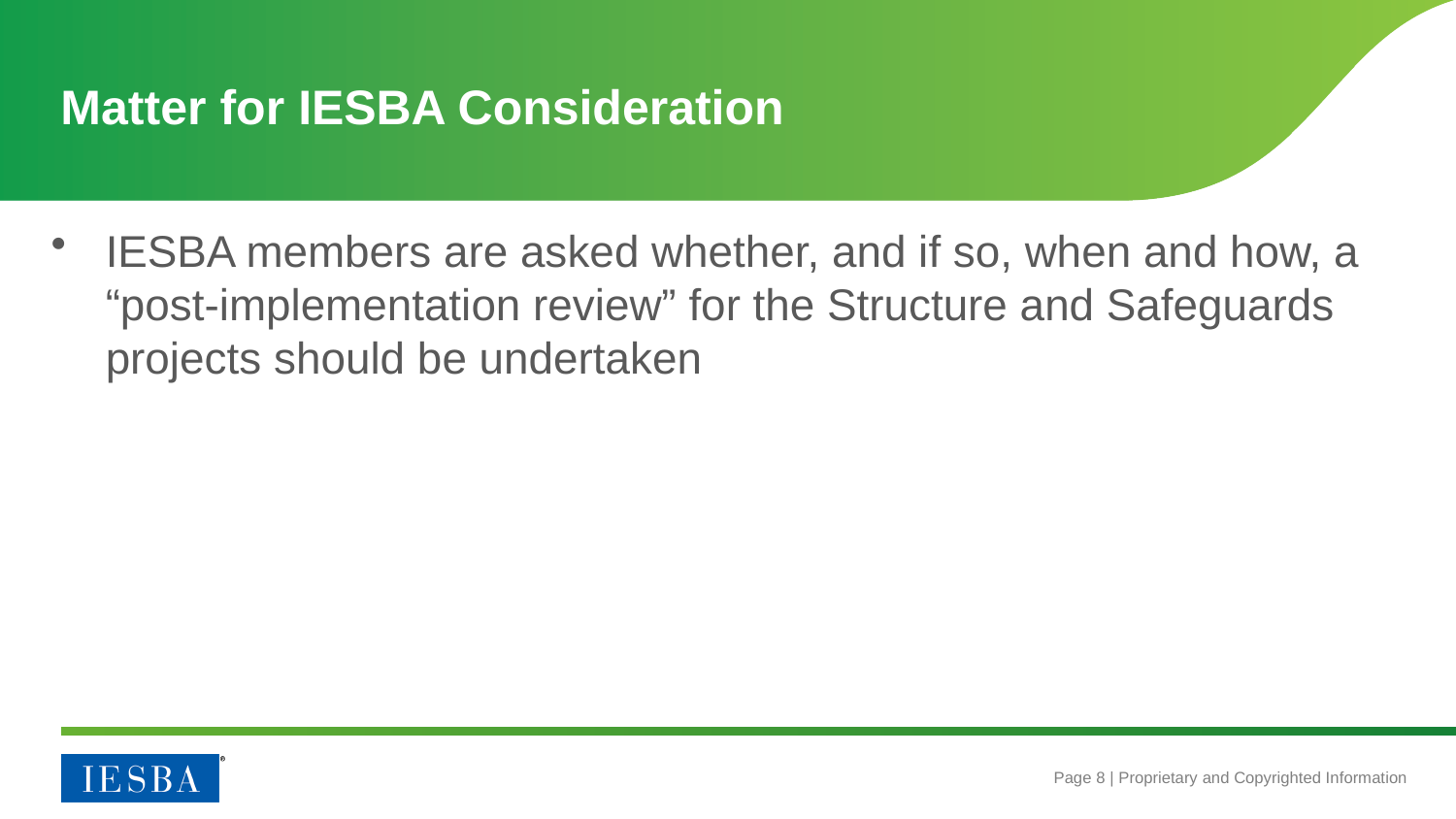

# Matter for IESBA Consideration
IESBA members are asked whether, and if so, when and how, a “post-implementation review” for the Structure and Safeguards projects should be undertaken